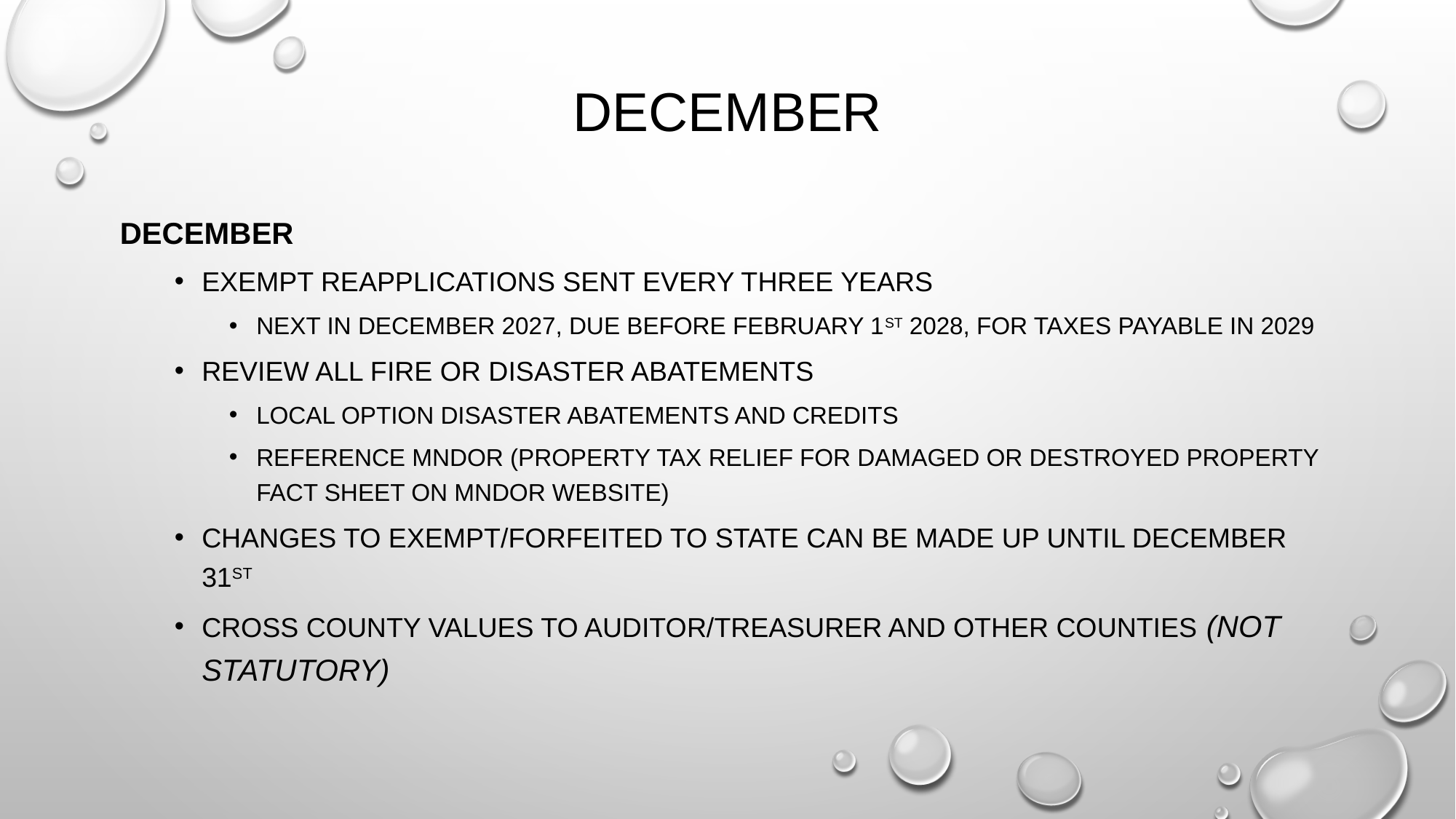

# december
December
Exempt reapplications sent every three years
Next in December 2027, due before February 1st 2028, for taxes payable in 2029
Review all fire or disaster abatements
Local option disaster abatements and credits
Reference mndor (property tax relief for damaged or destroyed property fact sheet on mndor website)
Changes to exempt/forfeited to state can be made up until December 31st
Cross County Values to Auditor/Treasurer and other counties (not statutory)